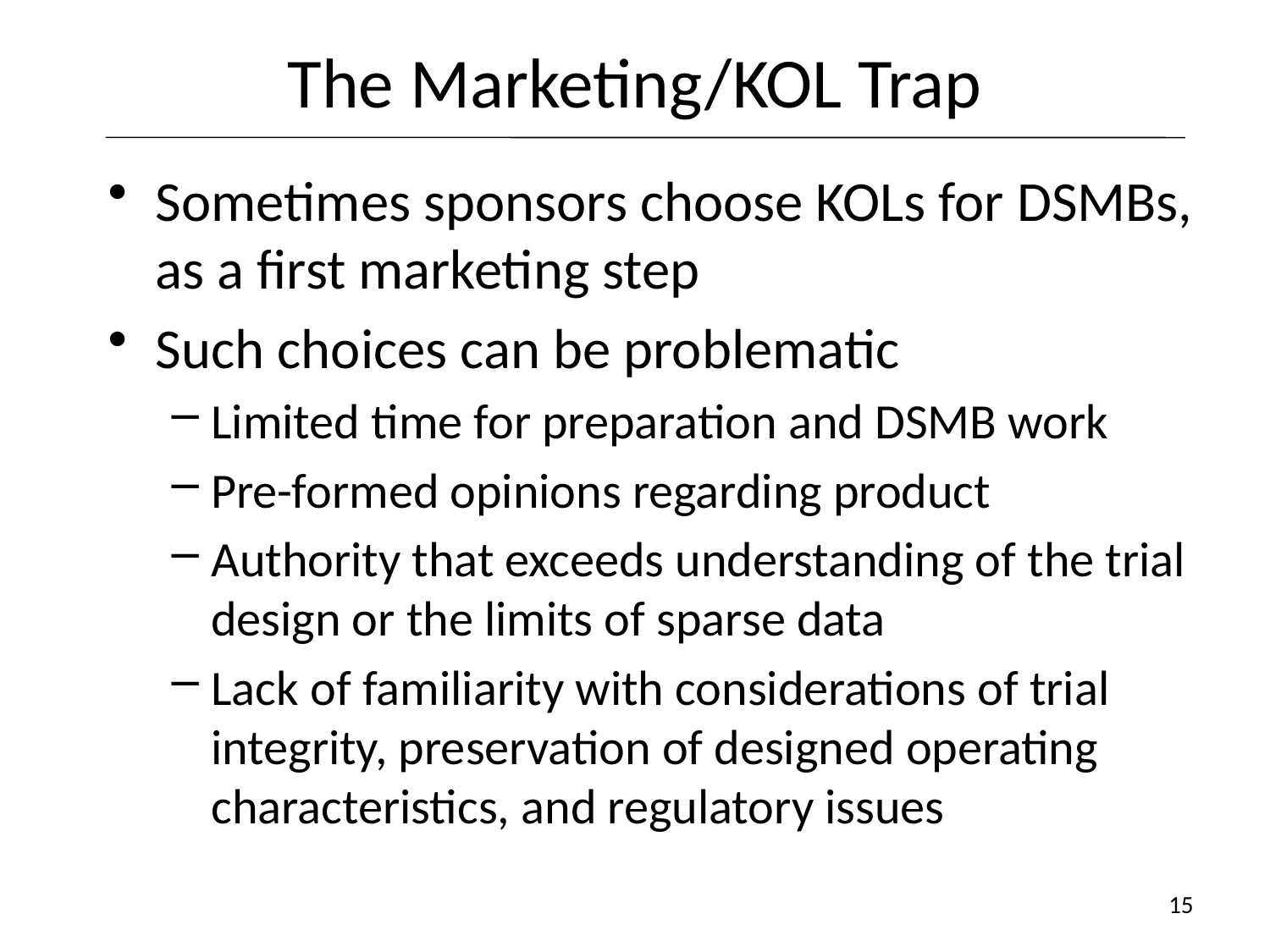

# The Marketing/KOL Trap

Sometimes sponsors choose KOLs for DSMBs, as a first marketing step
Such choices can be problematic
Limited time for preparation and DSMB work
Pre-formed opinions regarding product
Authority that exceeds understanding of the trial design or the limits of sparse data
Lack of familiarity with considerations of trial integrity, preservation of designed operating characteristics, and regulatory issues
15